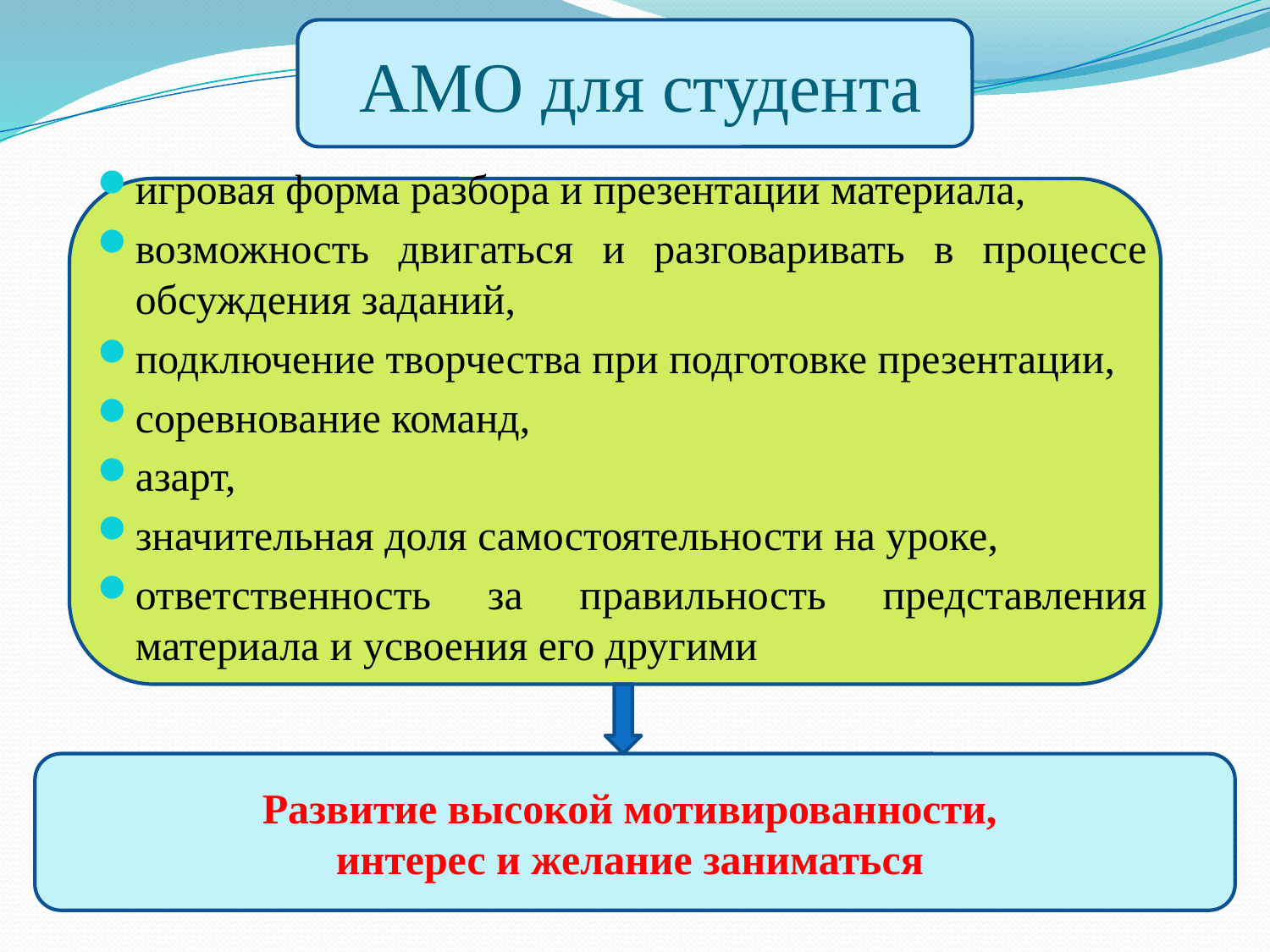

# АМО для студента

игровая форма разбора и презентации материала,
возможность двигаться и разговаривать в процессе обсуждения заданий,
подключение творчества при подготовке презентации,
соревнование команд,
азарт,
значительная доля самостоятельности на уроке,
ответственность за правильность представления материала и усвоения его другими

Развитие высокой мотивированности,
интерес и желание заниматься